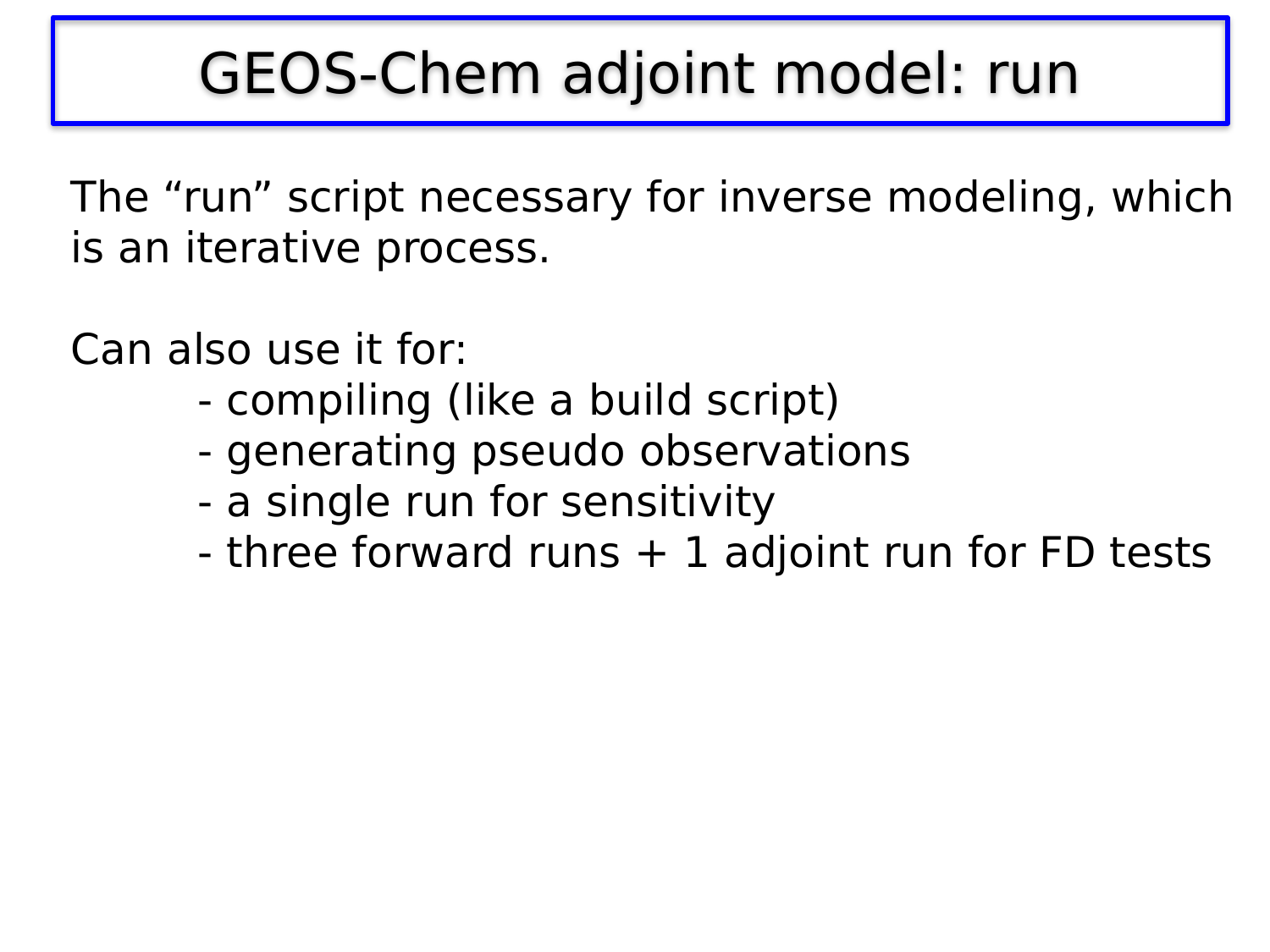

GEOS-Chem adjoint model: run
The “run” script necessary for inverse modeling, which
is an iterative process.

Can also use it for:
	- compiling (like a build script)
	- generating pseudo observations
	- a single run for sensitivity
	- three forward runs + 1 adjoint run for FD tests